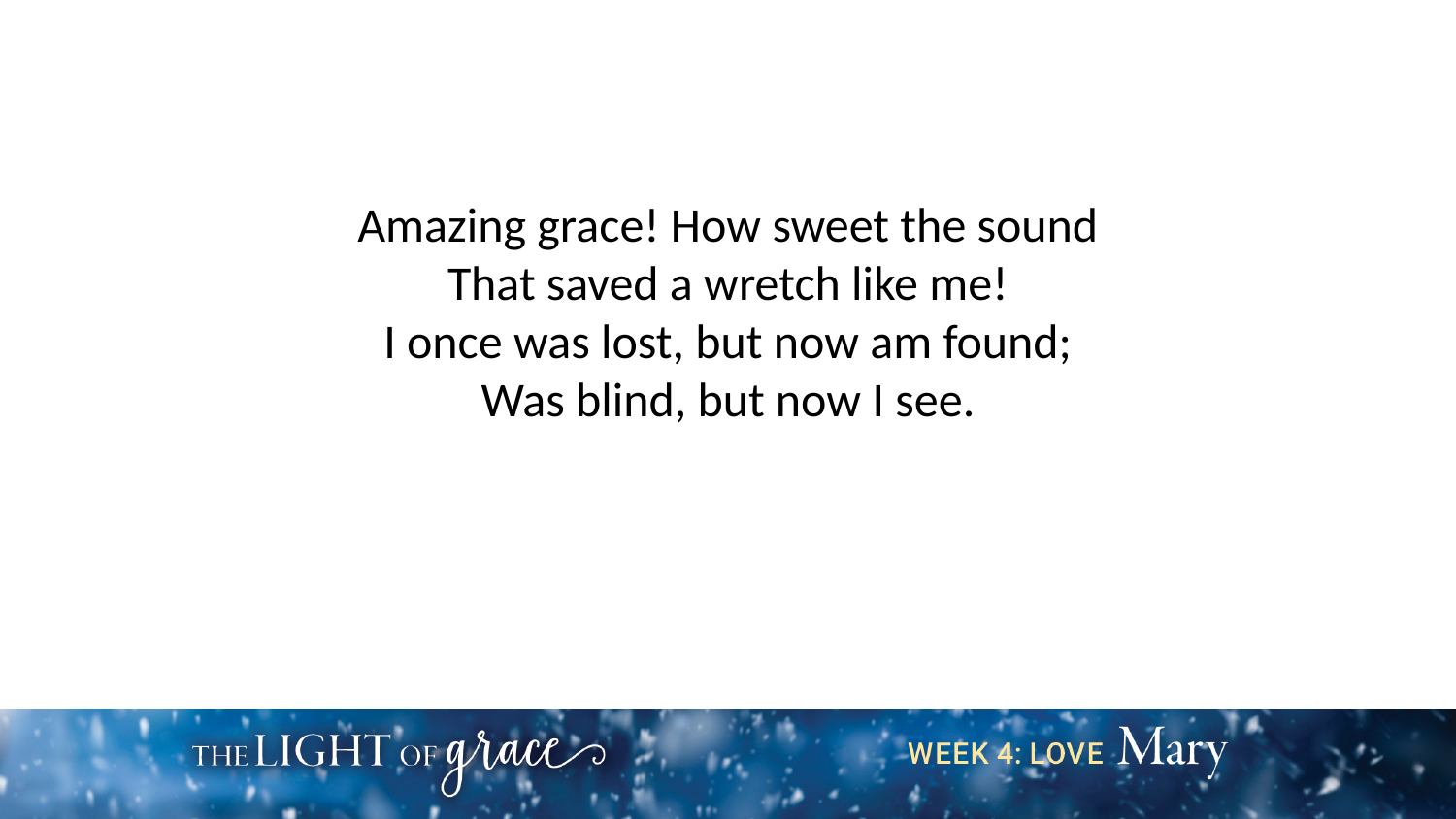

Amazing grace! How sweet the sound
That saved a wretch like me!
I once was lost, but now am found;
Was blind, but now I see.